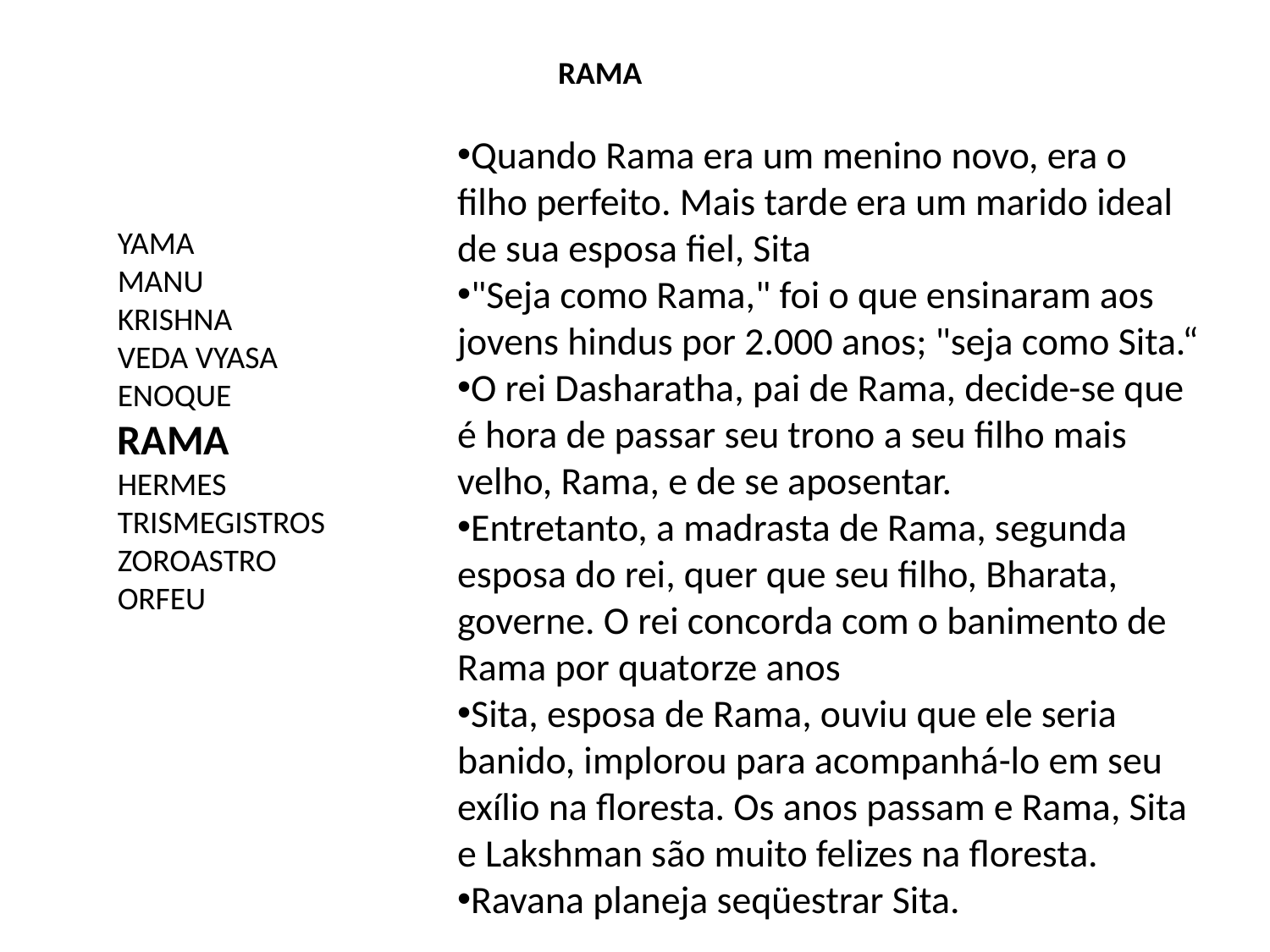

RAMA
Quando Rama era um menino novo, era o filho perfeito. Mais tarde era um marido ideal de sua esposa fiel, Sita
"Seja como Rama," foi o que ensinaram aos jovens hindus por 2.000 anos; "seja como Sita.“
O rei Dasharatha, pai de Rama, decide-se que é hora de passar seu trono a seu filho mais velho, Rama, e de se aposentar.
Entretanto, a madrasta de Rama, segunda esposa do rei, quer que seu filho, Bharata, governe. O rei concorda com o banimento de Rama por quatorze anos
Sita, esposa de Rama, ouviu que ele seria banido, implorou para acompanhá-lo em seu exílio na floresta. Os anos passam e Rama, Sita e Lakshman são muito felizes na floresta.
Ravana planeja seqüestrar Sita.
YAMA
MANU
KRISHNA
VEDA VYASA
ENOQUE
RAMA
HERMES TRISMEGISTROS
ZOROASTRO
ORFEU